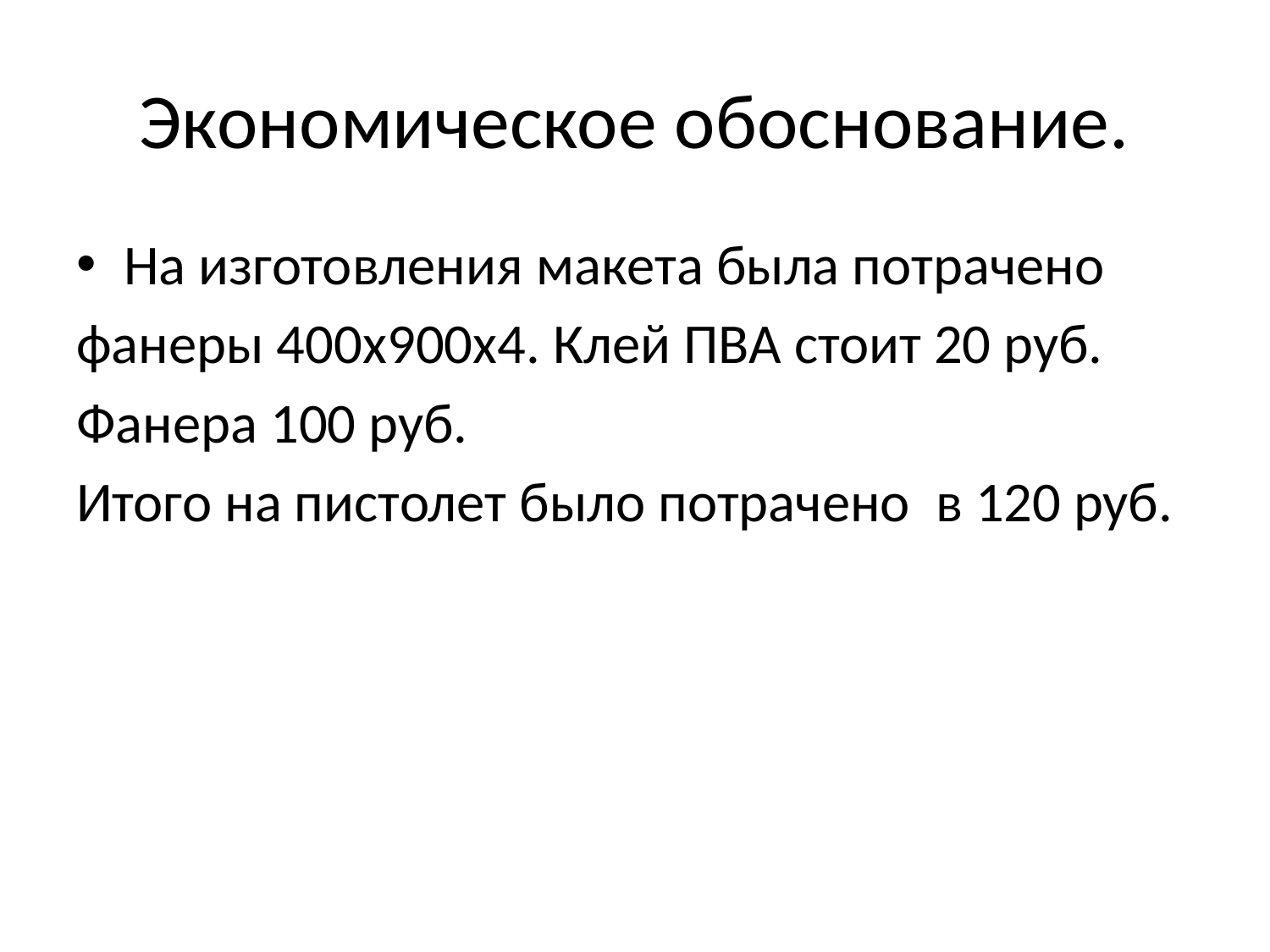

# Экономическое обоснование.
На изготовления макета была потрачено
фанеры 400x900x4. Клей ПВА стоит 20 руб.
Фанера 100 руб.
Итого на пистолет было потрачено  в 120 руб.